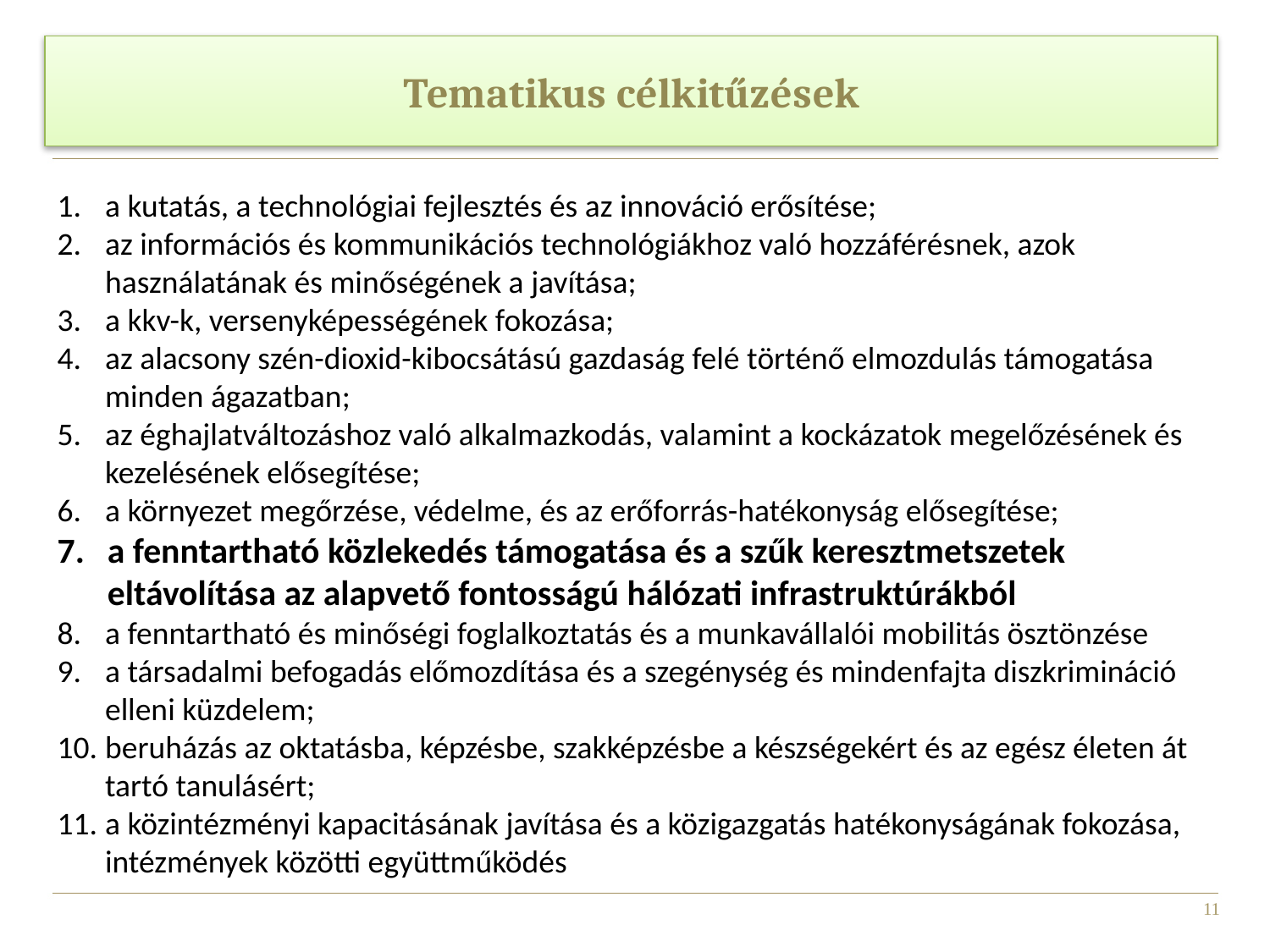

Tematikus célkitűzések
a kutatás, a technológiai fejlesztés és az innováció erősítése;
az információs és kommunikációs technológiákhoz való hozzáférésnek, azok használatának és minőségének a javítása;
a kkv-k, versenyképességének fokozása;
az alacsony szén-dioxid-kibocsátású gazdaság felé történő elmozdulás támogatása minden ágazatban;
az éghajlatváltozáshoz való alkalmazkodás, valamint a kockázatok megelőzésének és kezelésének elősegítése;
a környezet megőrzése, védelme, és az erőforrás-hatékonyság elősegítése;
a fenntartható közlekedés támogatása és a szűk keresztmetszetek eltávolítása az alapvető fontosságú hálózati infrastruktúrákból
a fenntartható és minőségi foglalkoztatás és a munkavállalói mobilitás ösztönzése
a társadalmi befogadás előmozdítása és a szegénység és mindenfajta diszkrimináció elleni küzdelem;
beruházás az oktatásba, képzésbe, szakképzésbe a készségekért és az egész életen át tartó tanulásért;
a közintézményi kapacitásának javítása és a közigazgatás hatékonyságának fokozása, intézmények közötti együttműködés